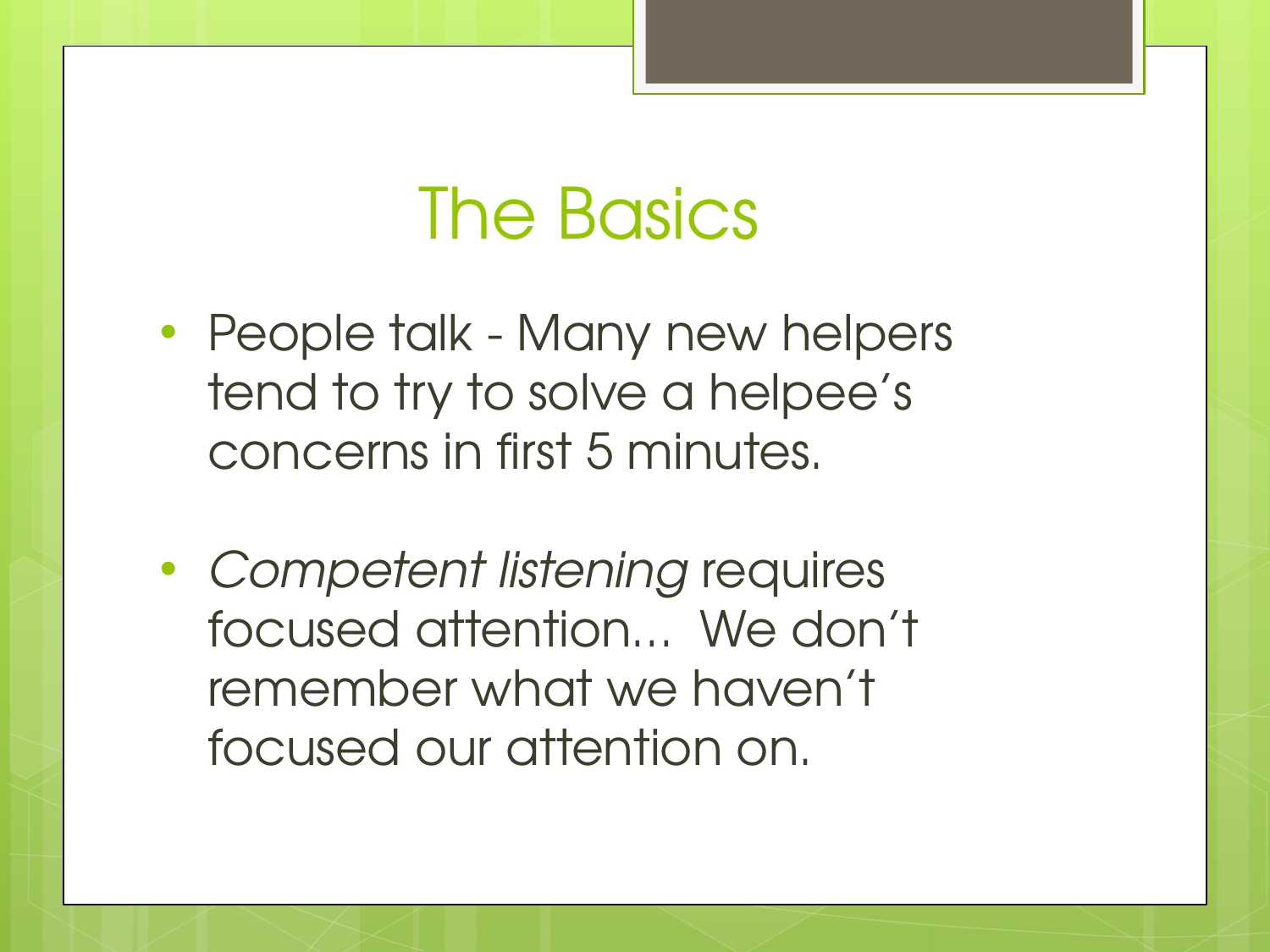

# The Basics
People talk - Many new helpers tend to try to solve a helpee’s concerns in first 5 minutes.

Competent listening requires focused attention…  We don’t remember what we haven’t focused our attention on.